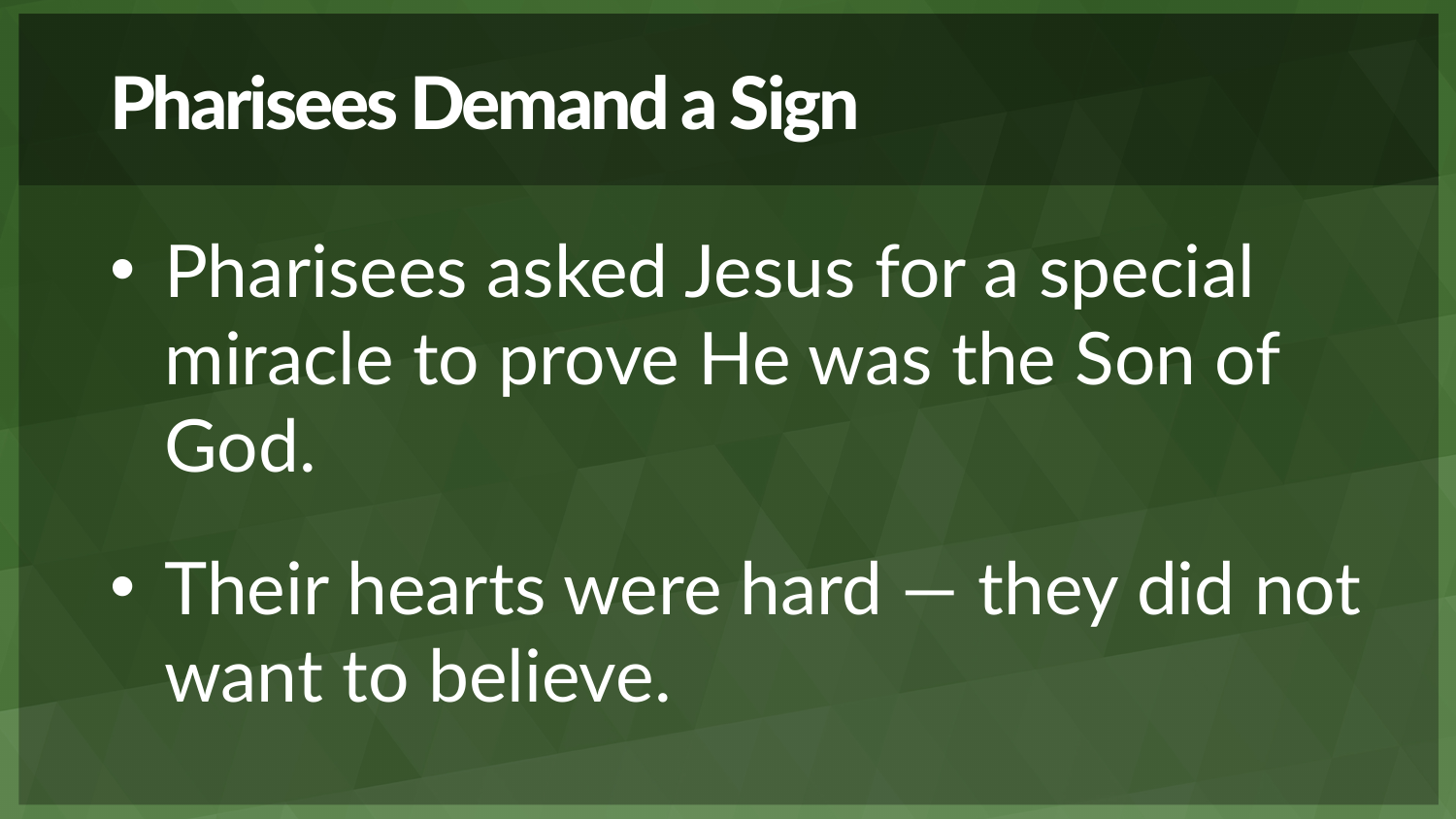

# Pharisees Demand a Sign
Pharisees asked Jesus for a special miracle to prove He was the Son of God.
Their hearts were hard — they did not want to believe.